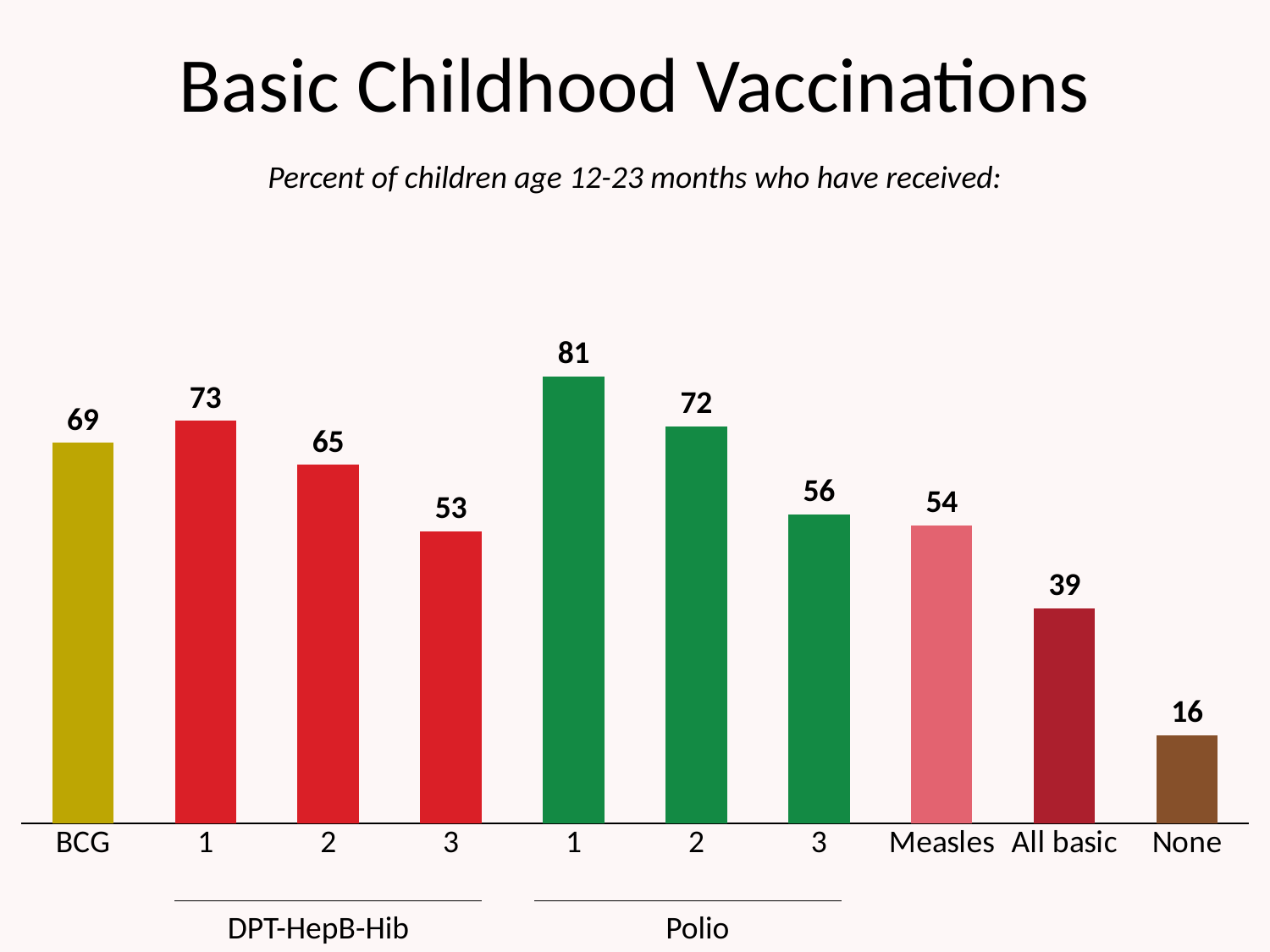

# Basic Childhood Vaccinations
Percent of children age 12-23 months who have received:

### Chart

| Category | Series 1 |
|---|---|
| BCG | 69.0 |
| 1 | 73.0 |
| 2 | 65.0 |
| 3 | 53.0 |
| 1 | 81.0 |
| 2 | 72.0 |
| 3 | 56.0 |
| Measles | 54.0 |
| All basic | 39.0 |
| None | 16.0 |
Polio
DPT-HepB-Hib